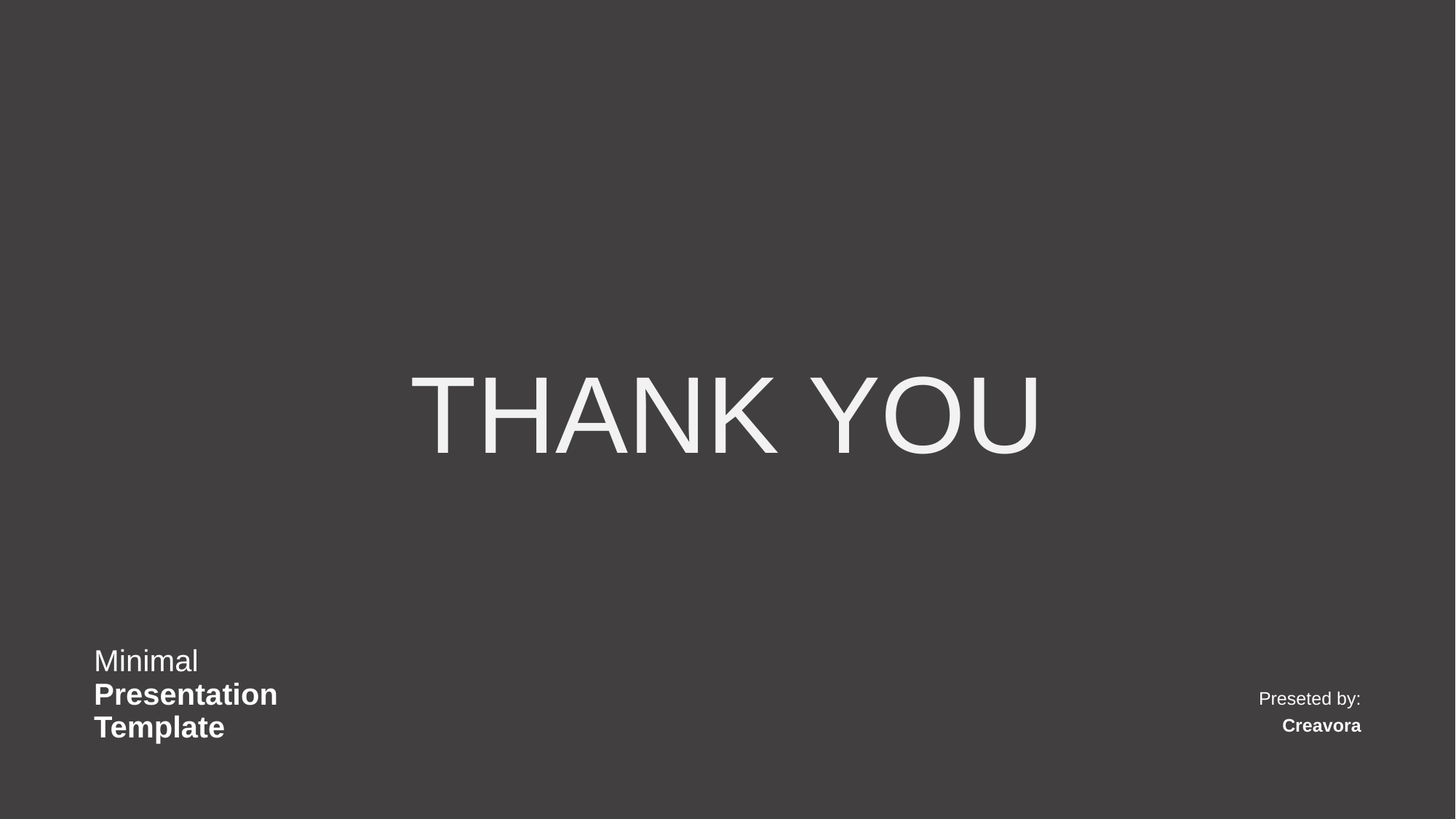

THANK YOU
Minimal
Presentation
Preseted by:
Template
Creavora